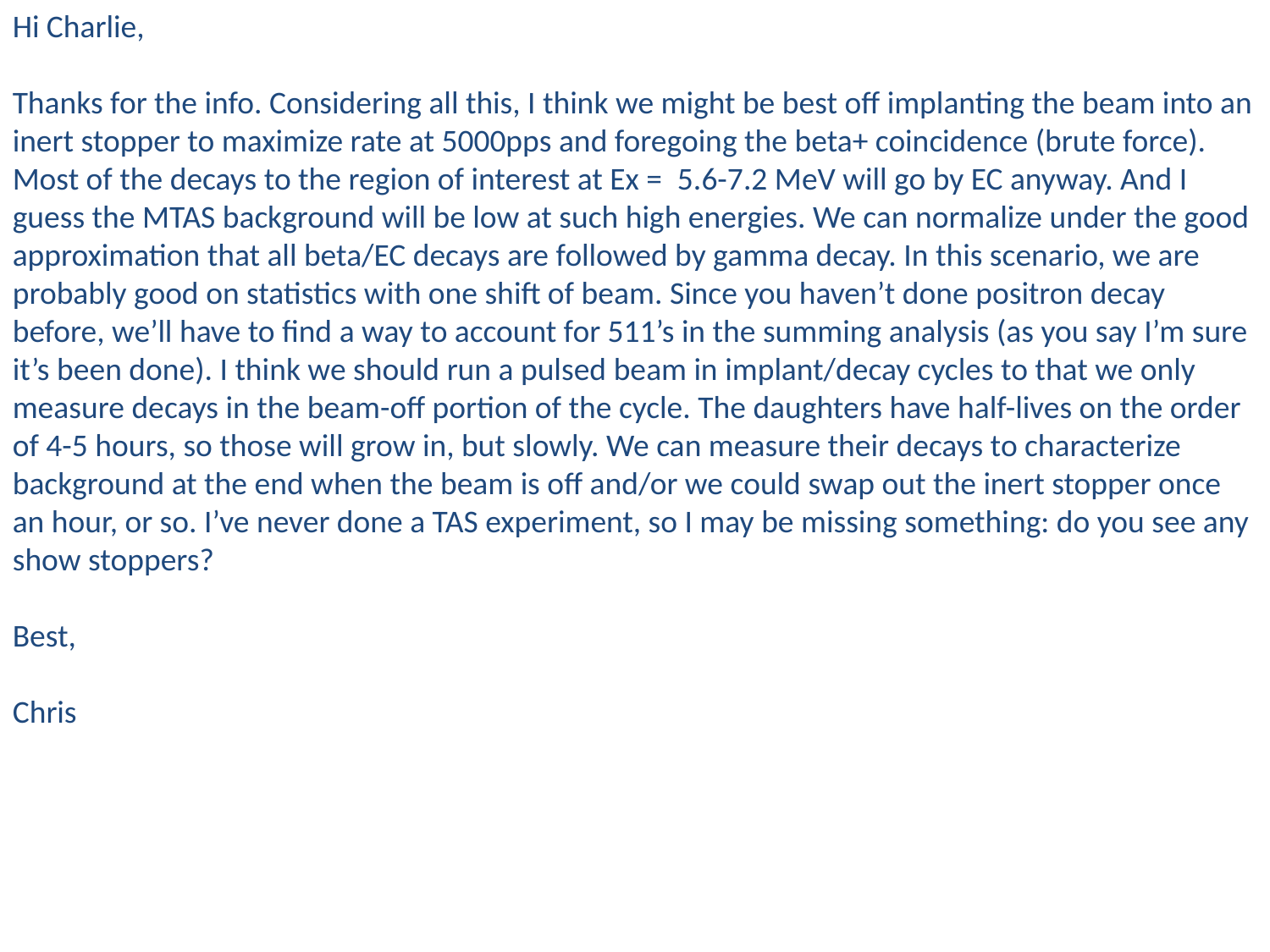

Hi Charlie,

Thanks for the info. Considering all this, I think we might be best off implanting the beam into an inert stopper to maximize rate at 5000pps and foregoing the beta+ coincidence (brute force). Most of the decays to the region of interest at Ex =  5.6-7.2 MeV will go by EC anyway. And I guess the MTAS background will be low at such high energies. We can normalize under the good approximation that all beta/EC decays are followed by gamma decay. In this scenario, we are probably good on statistics with one shift of beam. Since you haven’t done positron decay before, we’ll have to find a way to account for 511’s in the summing analysis (as you say I’m sure it’s been done). I think we should run a pulsed beam in implant/decay cycles to that we only measure decays in the beam-off portion of the cycle. The daughters have half-lives on the order of 4-5 hours, so those will grow in, but slowly. We can measure their decays to characterize background at the end when the beam is off and/or we could swap out the inert stopper once an hour, or so. I’ve never done a TAS experiment, so I may be missing something: do you see any show stoppers?

Best,

Chris